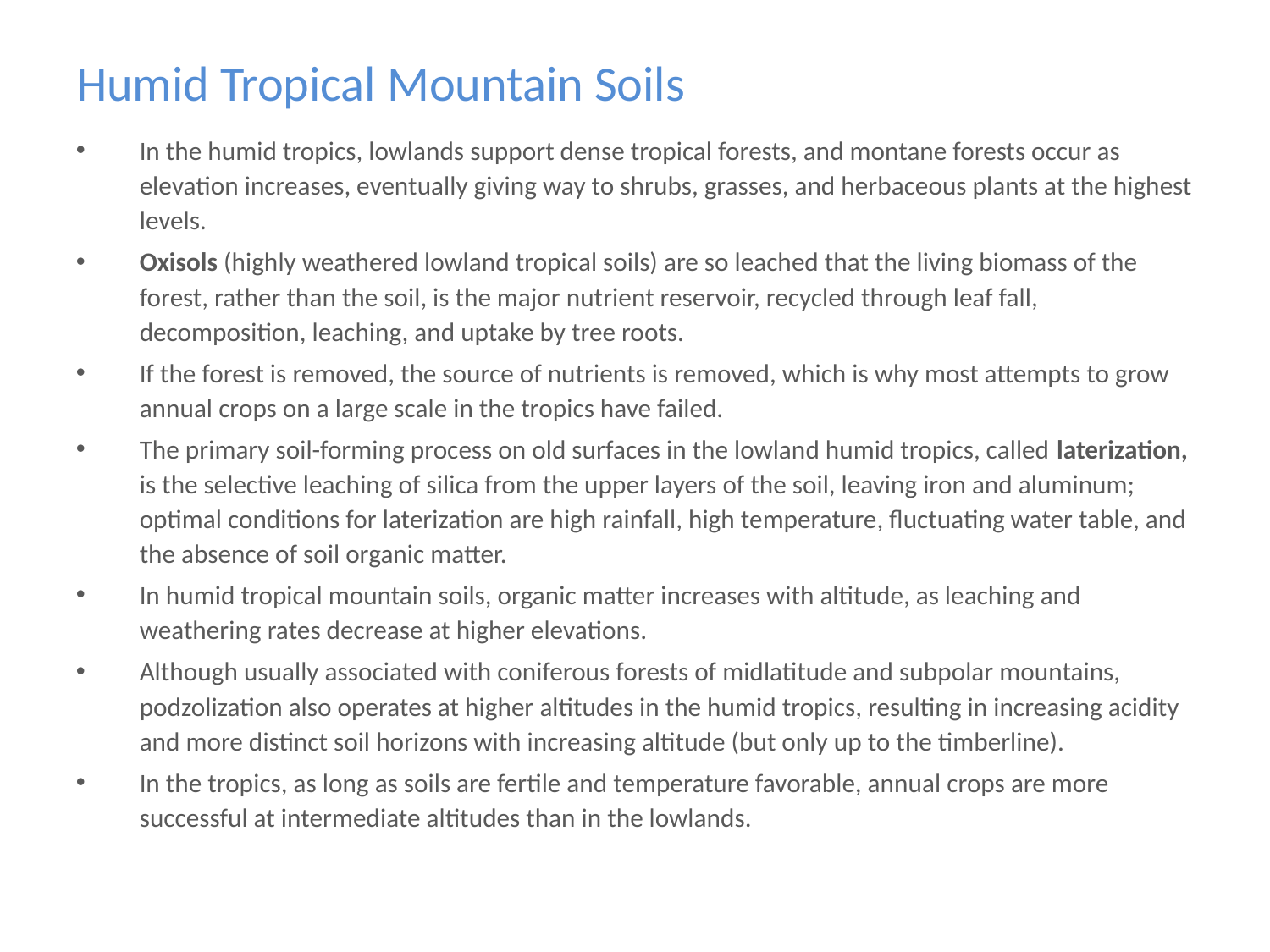

# Humid Tropical Mountain Soils

In the humid tropics, lowlands support dense tropical forests, and montane forests occur as elevation increases, eventually giving way to shrubs, grasses, and herbaceous plants at the highest levels.
Oxisols (highly weathered lowland tropical soils) are so leached that the living biomass of the forest, rather than the soil, is the major nutrient reservoir, recycled through leaf fall, decomposition, leaching, and uptake by tree roots.
If the forest is removed, the source of nutrients is removed, which is why most attempts to grow annual crops on a large scale in the tropics have failed.
The primary soil-forming process on old surfaces in the lowland humid tropics, called laterization, is the selective leaching of silica from the upper layers of the soil, leaving iron and aluminum; optimal conditions for laterization are high rainfall, high temperature, fluctuating water table, and the absence of soil organic matter.
In humid tropical mountain soils, organic matter increases with altitude, as leaching and weathering rates decrease at higher elevations.
Although usually associated with coniferous forests of midlatitude and subpolar mountains, podzolization also operates at higher altitudes in the humid tropics, resulting in increasing acidity and more distinct soil horizons with increasing altitude (but only up to the timberline).
In the tropics, as long as soils are fertile and temperature favorable, annual crops are more successful at intermediate altitudes than in the lowlands.